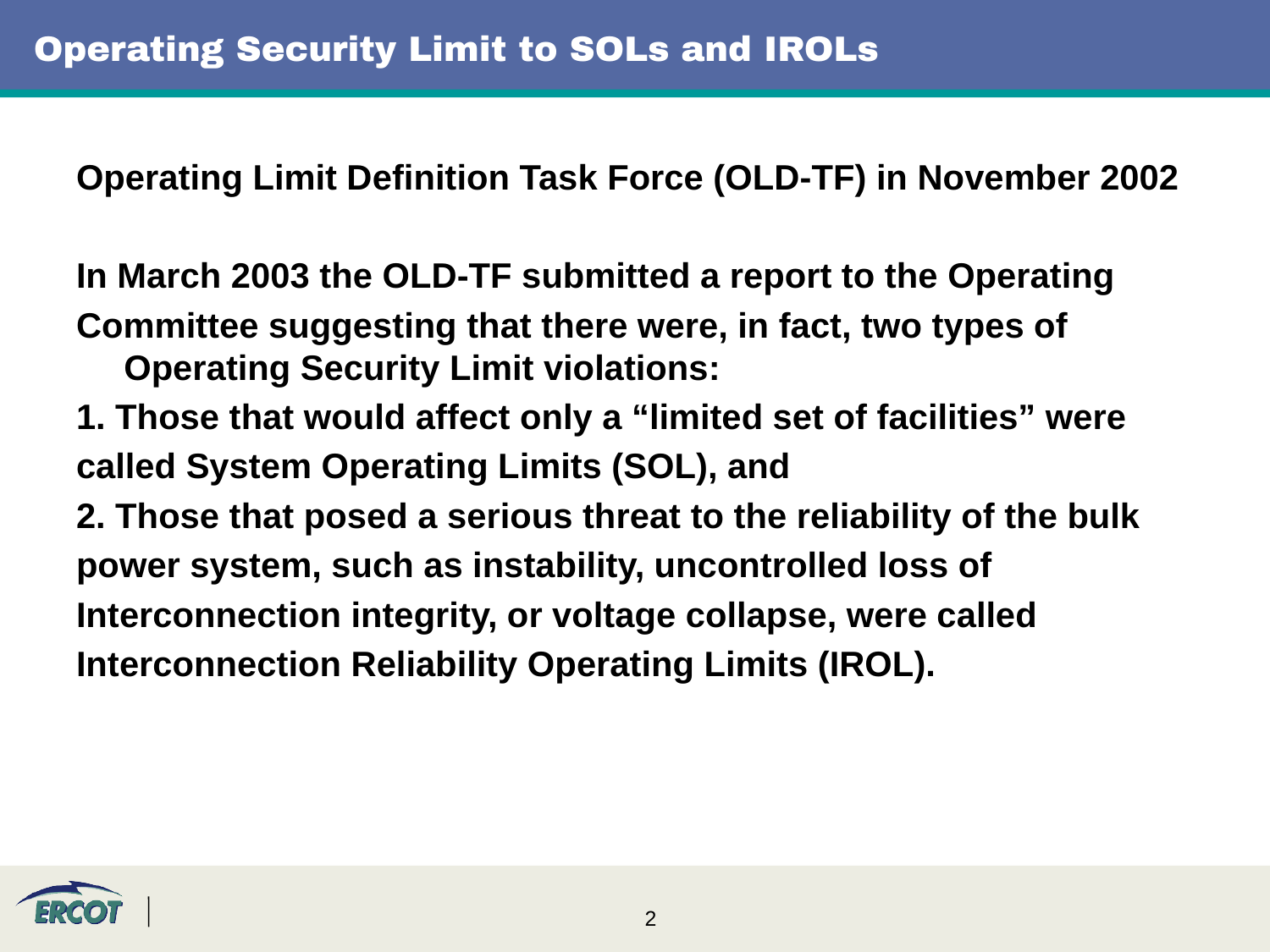

# Operating Security Limit to SOLs and IROLs
Operating Limit Definition Task Force (OLD-TF) in November 2002

In March 2003 the OLD-TF submitted a report to the Operating
Committee suggesting that there were, in fact, two types of Operating Security Limit violations:
1. Those that would affect only a “limited set of facilities” were
called System Operating Limits (SOL), and
2. Those that posed a serious threat to the reliability of the bulk
power system, such as instability, uncontrolled loss of
Interconnection integrity, or voltage collapse, were called
Interconnection Reliability Operating Limits (IROL).